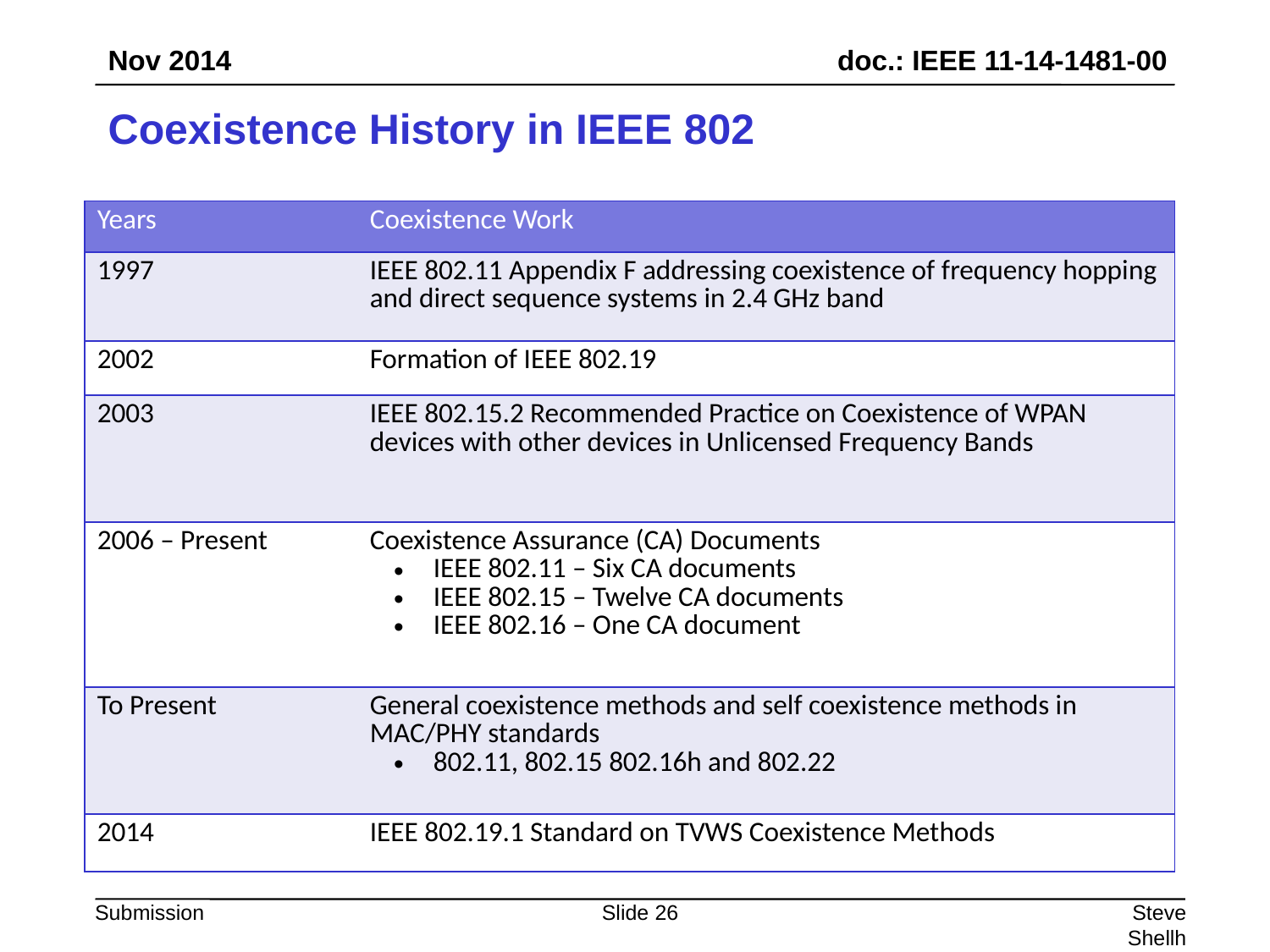

Nov 2014
# Coexistence History in IEEE 802
| Years | Coexistence Work |
| --- | --- |
| 1997 | IEEE 802.11 Appendix F addressing coexistence of frequency hopping and direct sequence systems in 2.4 GHz band |
| 2002 | Formation of IEEE 802.19 |
| 2003 | IEEE 802.15.2 Recommended Practice on Coexistence of WPAN devices with other devices in Unlicensed Frequency Bands |
| 2006 – Present | Coexistence Assurance (CA) Documents IEEE 802.11 – Six CA documents IEEE 802.15 – Twelve CA documents IEEE 802.16 – One CA document |
| To Present | General coexistence methods and self coexistence methods in MAC/PHY standards 802.11, 802.15 802.16h and 802.22 |
| 2014 | IEEE 802.19.1 Standard on TVWS Coexistence Methods |
Slide 26
Steve Shellhammer, Qualcomm